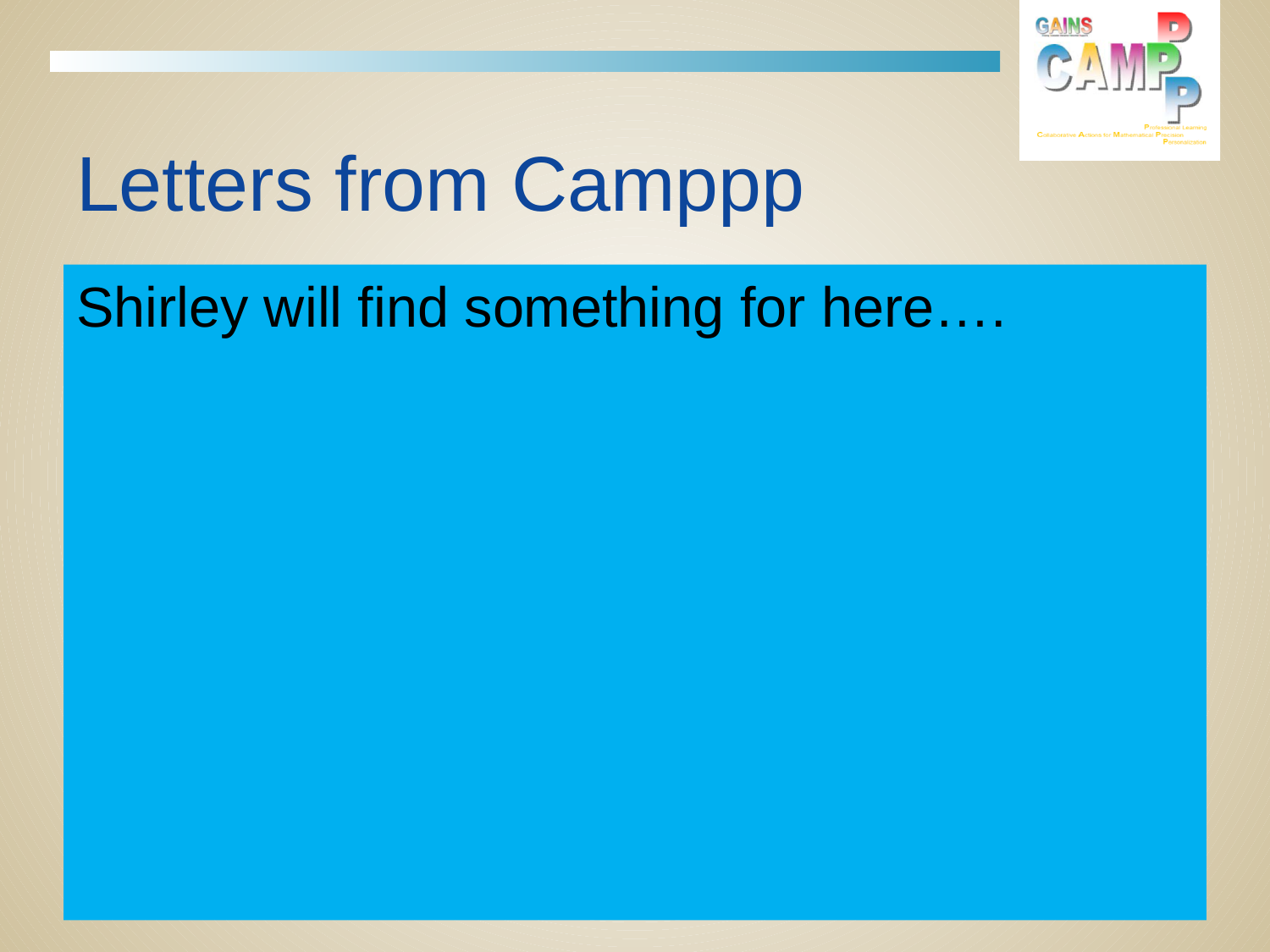

# Letters from Camppp
Shirley will find something for here….